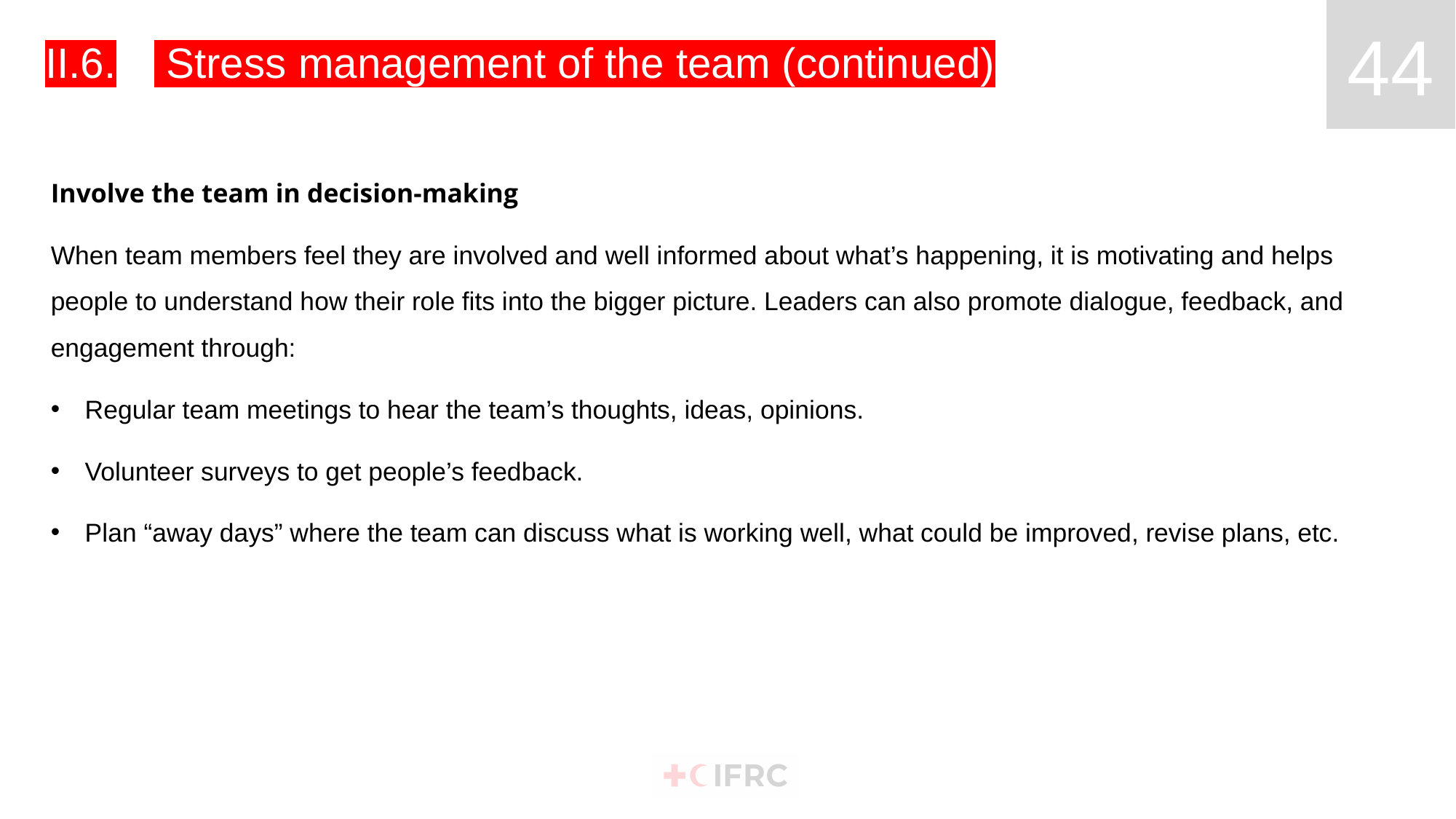

# II.6.	 Stress management of the team (continued)
Involve the team in decision-making
When team members feel they are involved and well informed about what’s happening, it is motivating and helps people to understand how their role fits into the bigger picture. Leaders can also promote dialogue, feedback, and engagement through:
Regular team meetings to hear the team’s thoughts, ideas, opinions.
Volunteer surveys to get people’s feedback.
Plan “away days” where the team can discuss what is working well, what could be improved, revise plans, etc.